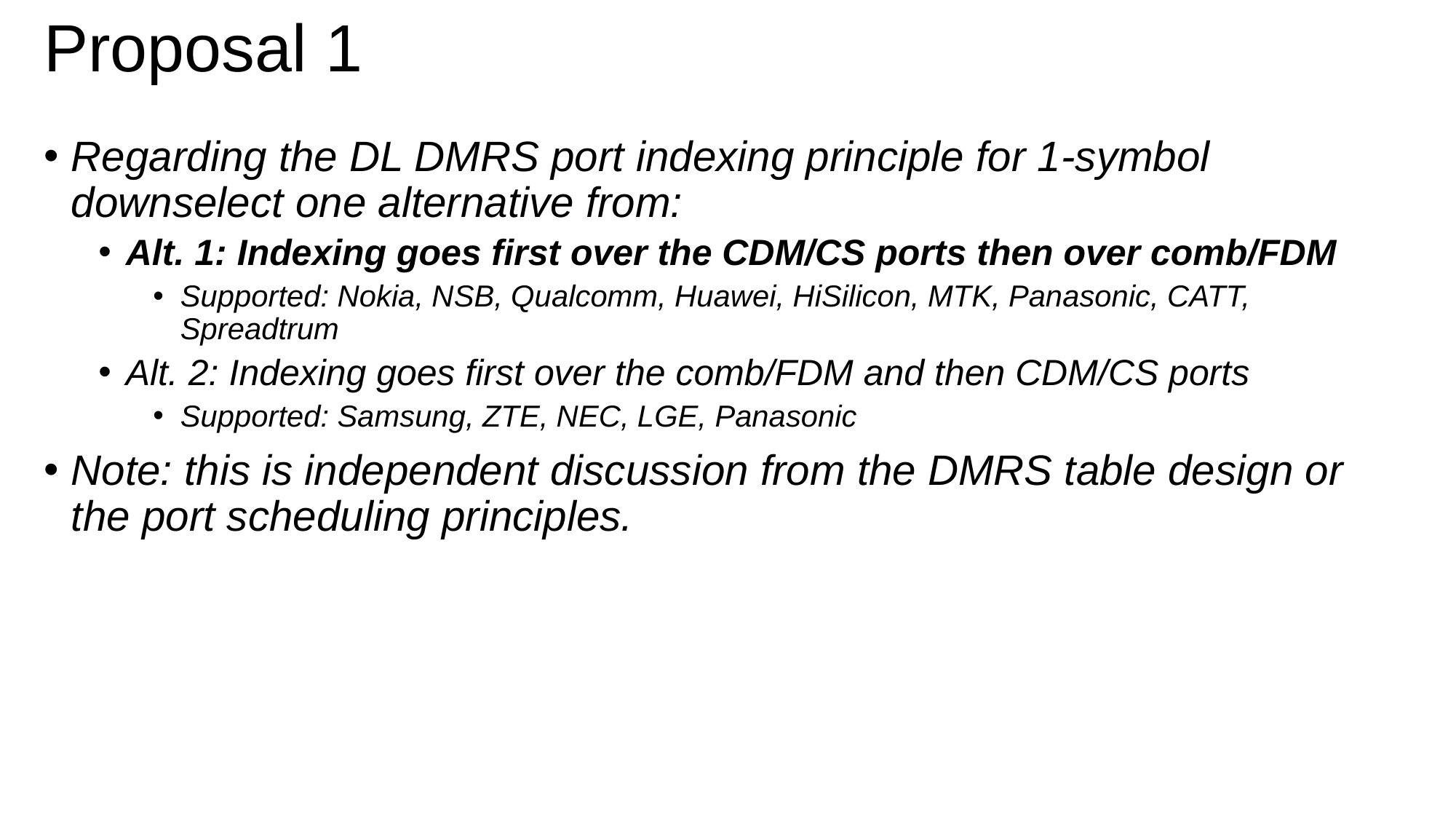

# Proposal 1
Regarding the DL DMRS port indexing principle for 1-symbol downselect one alternative from:
Alt. 1: Indexing goes first over the CDM/CS ports then over comb/FDM
Supported: Nokia, NSB, Qualcomm, Huawei, HiSilicon, MTK, Panasonic, CATT, Spreadtrum
Alt. 2: Indexing goes first over the comb/FDM and then CDM/CS ports
Supported: Samsung, ZTE, NEC, LGE, Panasonic
Note: this is independent discussion from the DMRS table design or the port scheduling principles.